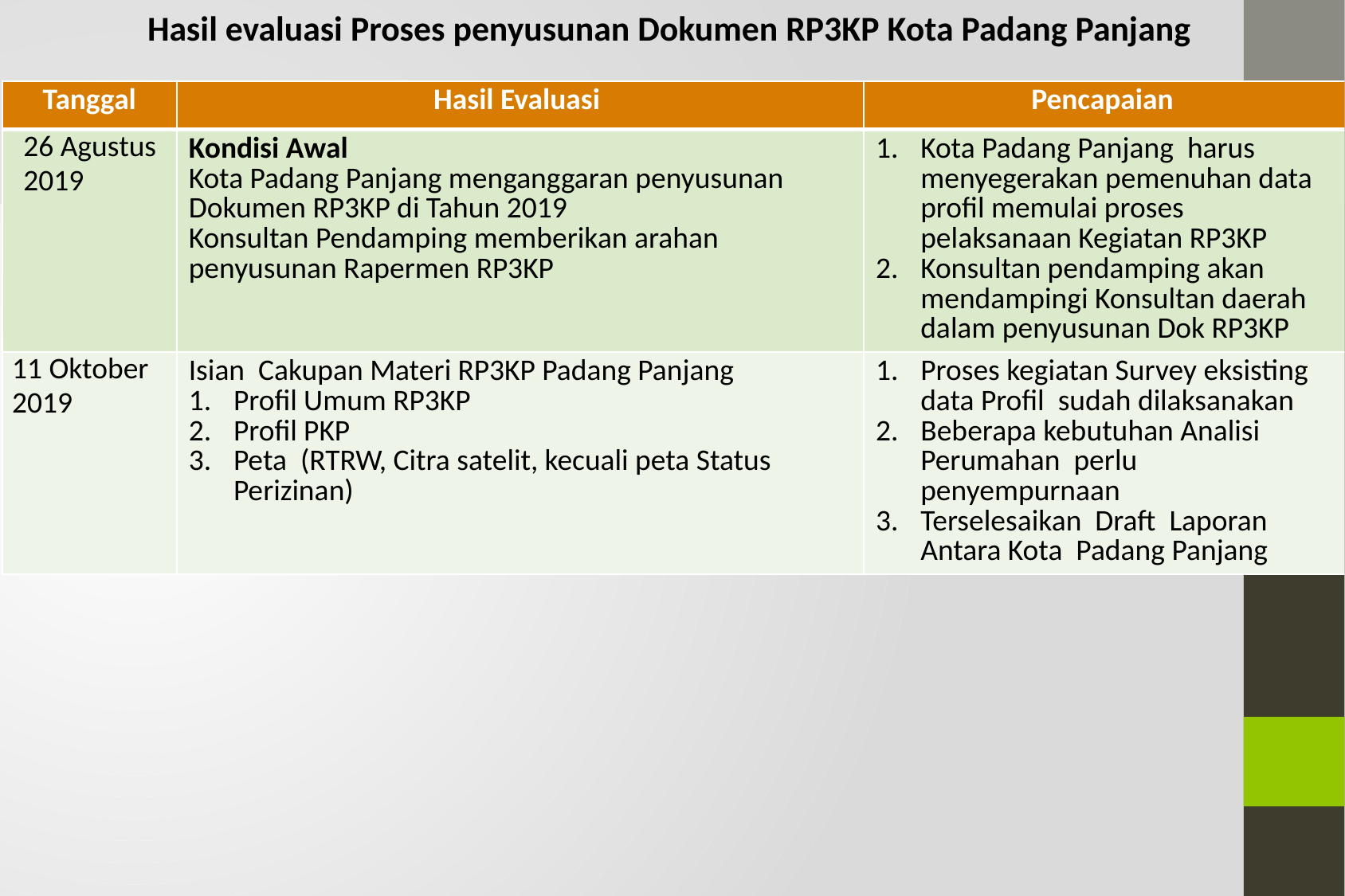

Hasil evaluasi Proses penyusunan Dokumen RP3KP Kota Padang Panjang
| Tanggal | Hasil Evaluasi | Pencapaian |
| --- | --- | --- |
| 26 Agustus 2019 | Kondisi Awal Kota Padang Panjang menganggaran penyusunan Dokumen RP3KP di Tahun 2019 Konsultan Pendamping memberikan arahan penyusunan Rapermen RP3KP | Kota Padang Panjang harus menyegerakan pemenuhan data profil memulai proses pelaksanaan Kegiatan RP3KP Konsultan pendamping akan mendampingi Konsultan daerah dalam penyusunan Dok RP3KP |
| 11 Oktober 2019 | Isian Cakupan Materi RP3KP Padang Panjang Profil Umum RP3KP Profil PKP Peta (RTRW, Citra satelit, kecuali peta Status Perizinan) | Proses kegiatan Survey eksisting data Profil sudah dilaksanakan Beberapa kebutuhan Analisi Perumahan perlu penyempurnaan Terselesaikan Draft Laporan Antara Kota Padang Panjang |